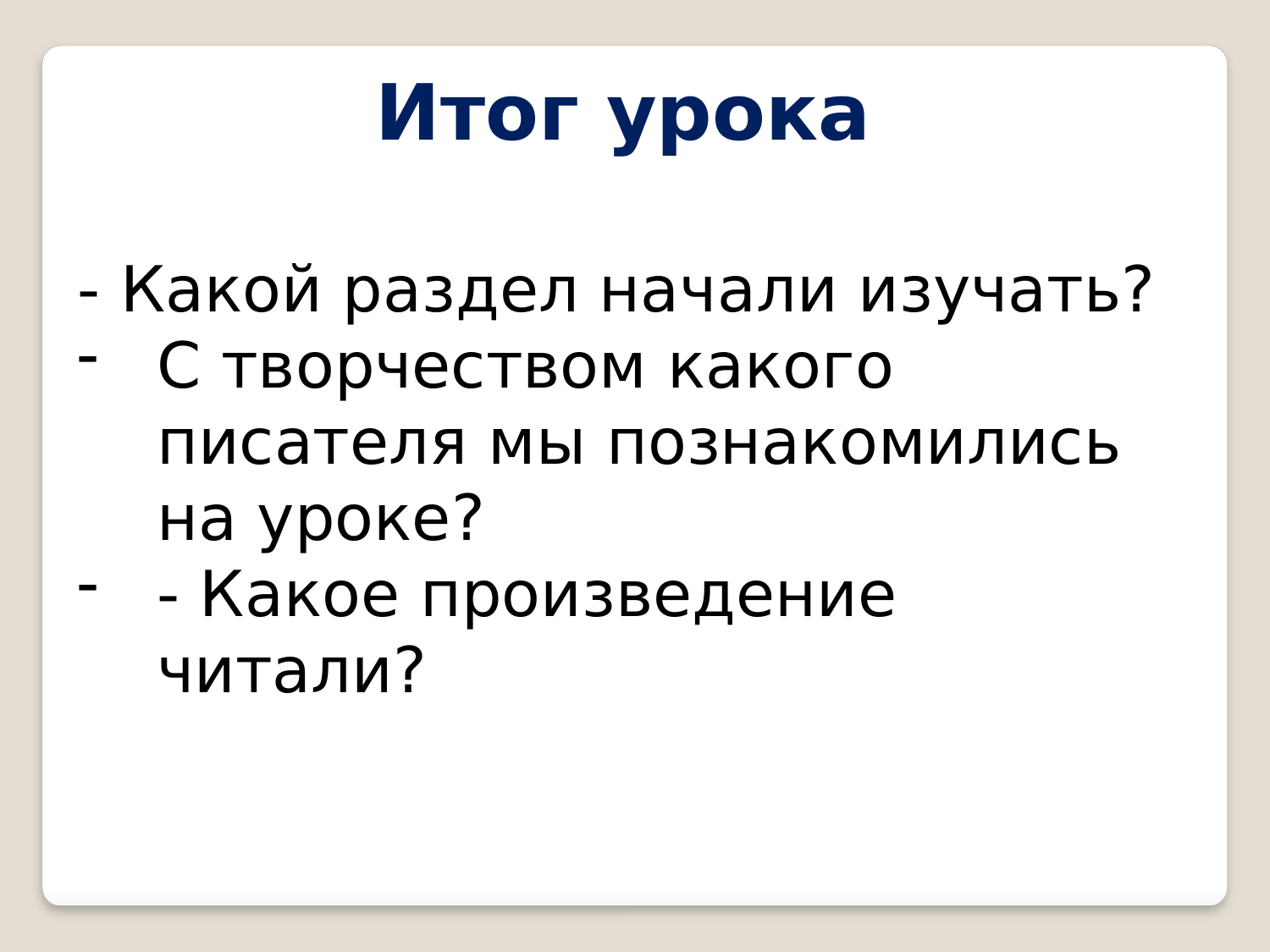

Итог урока

- Какой раздел начали изучать?
С творчеством какого писателя мы познакомились на уроке?
- Какое произведение читали?